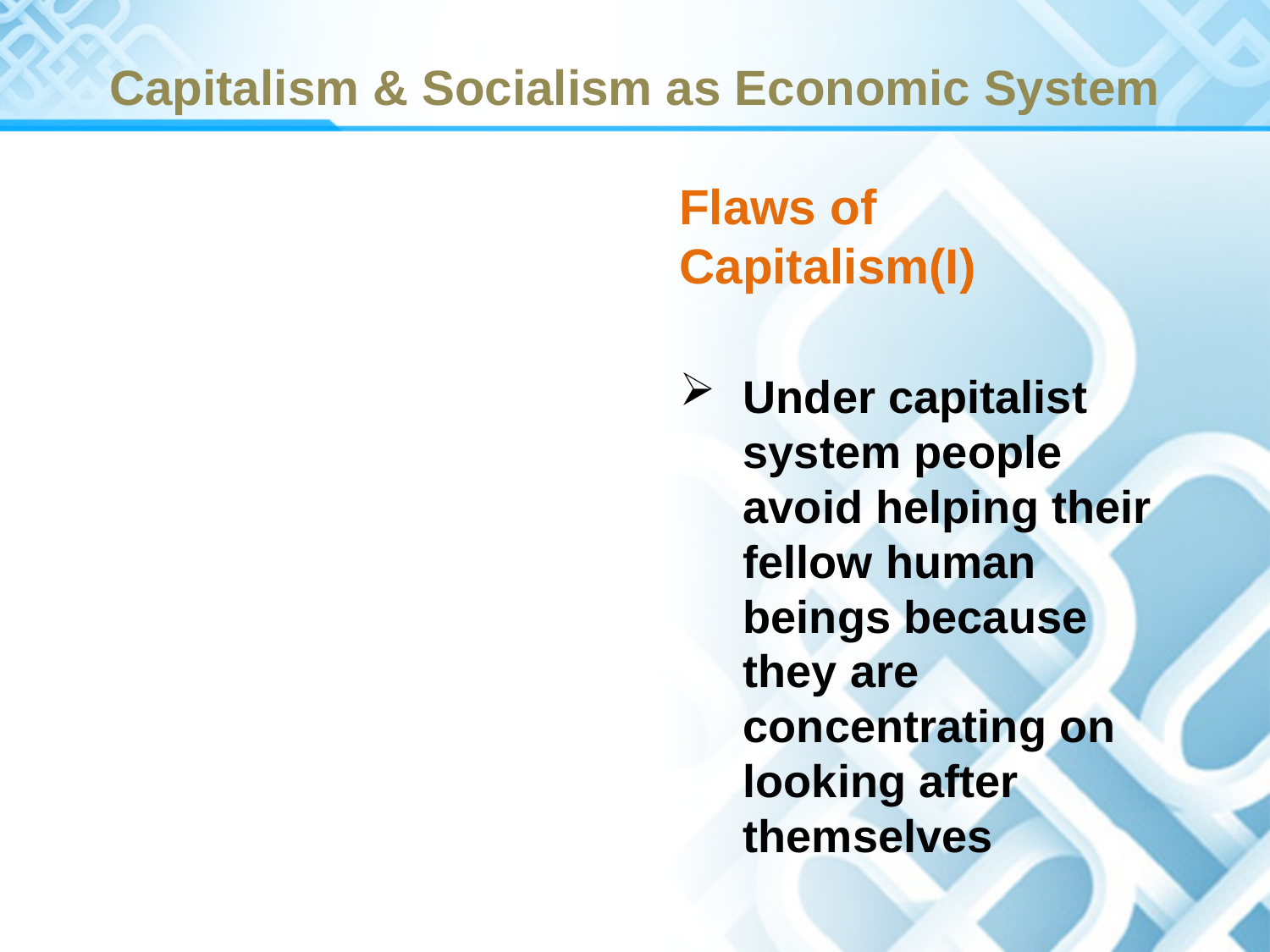

# Capitalism & Socialism as Economic System
Flaws of Capitalism(I)

Under capitalist system people avoid helping their fellow human beings because they are concentrating on looking after themselves